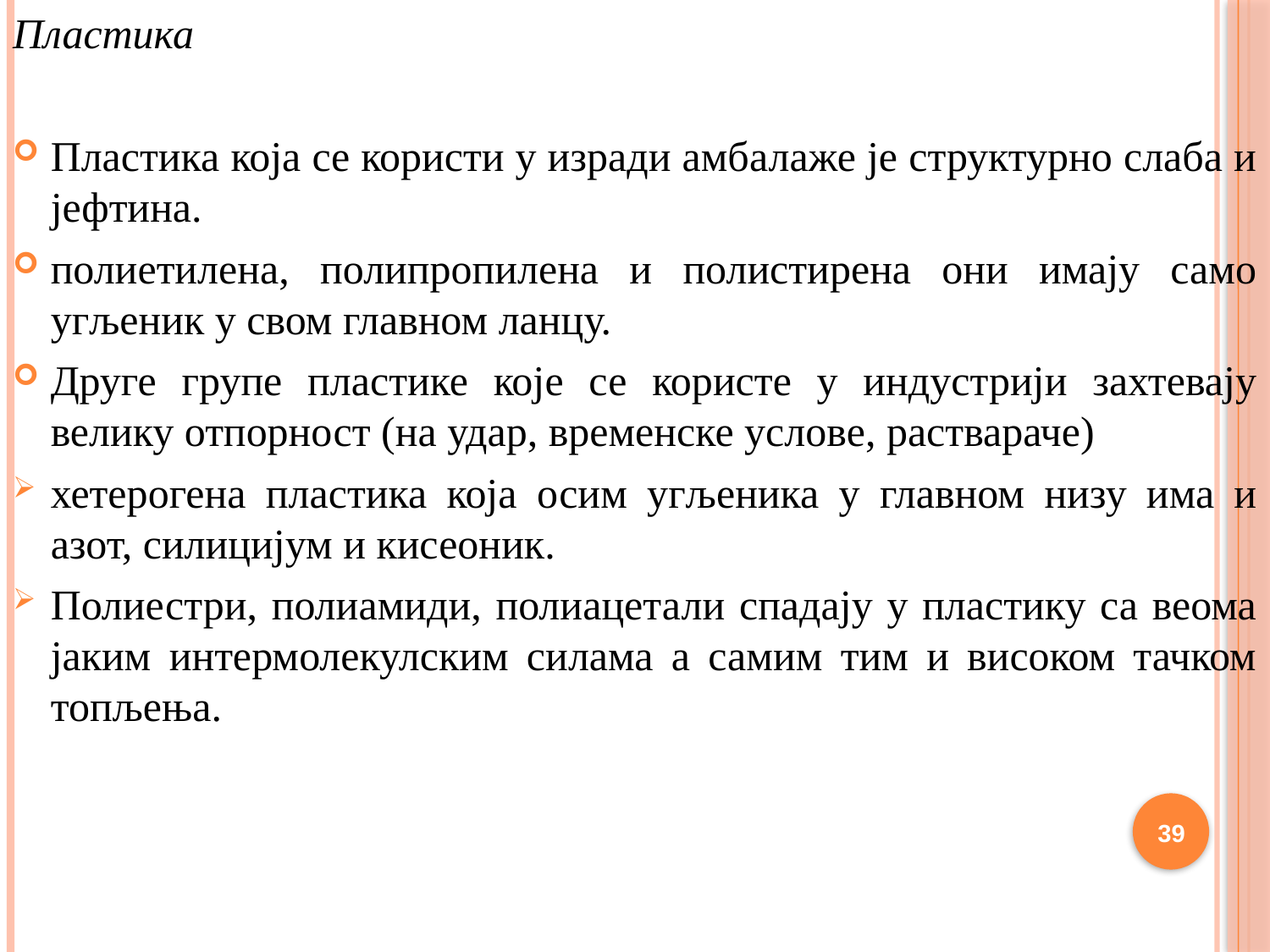

Пластика

Пластика која се користи у изради амбалаже је структурно слаба и јефтина.
полиетилена, полипропилена и полистирена они имају само угљеник у свом главном ланцу.
Друге групе пластике које се користе у индустрији захтевају велику отпорност (на удар, временске услове, раствараче)
хетерогена пластика која осим угљеника у главном низу има и азот, силицијум и кисеоник.
Полиестри, полиамиди, полиацетали спадају у пластику са веома јаким интермолекулским силама а самим тим и високом тачком топљења.

39